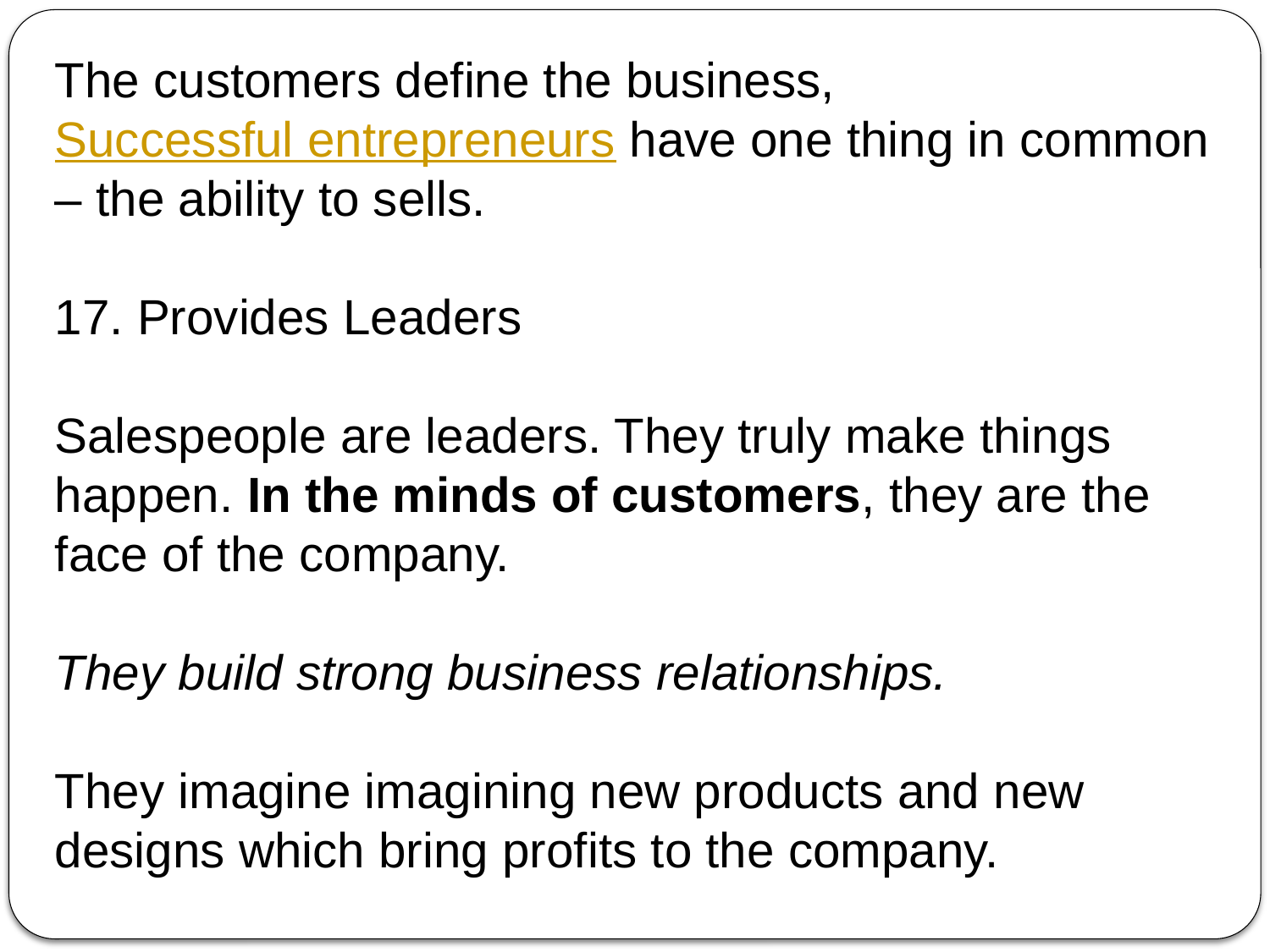

The customers define the business, Successful entrepreneurs have one thing in common – the ability to sells.

17. Provides Leaders

Salespeople are leaders. They truly make things happen. In the minds of customers, they are the face of the company.

They build strong business relationships.

They imagine imagining new products and new designs which bring profits to the company.